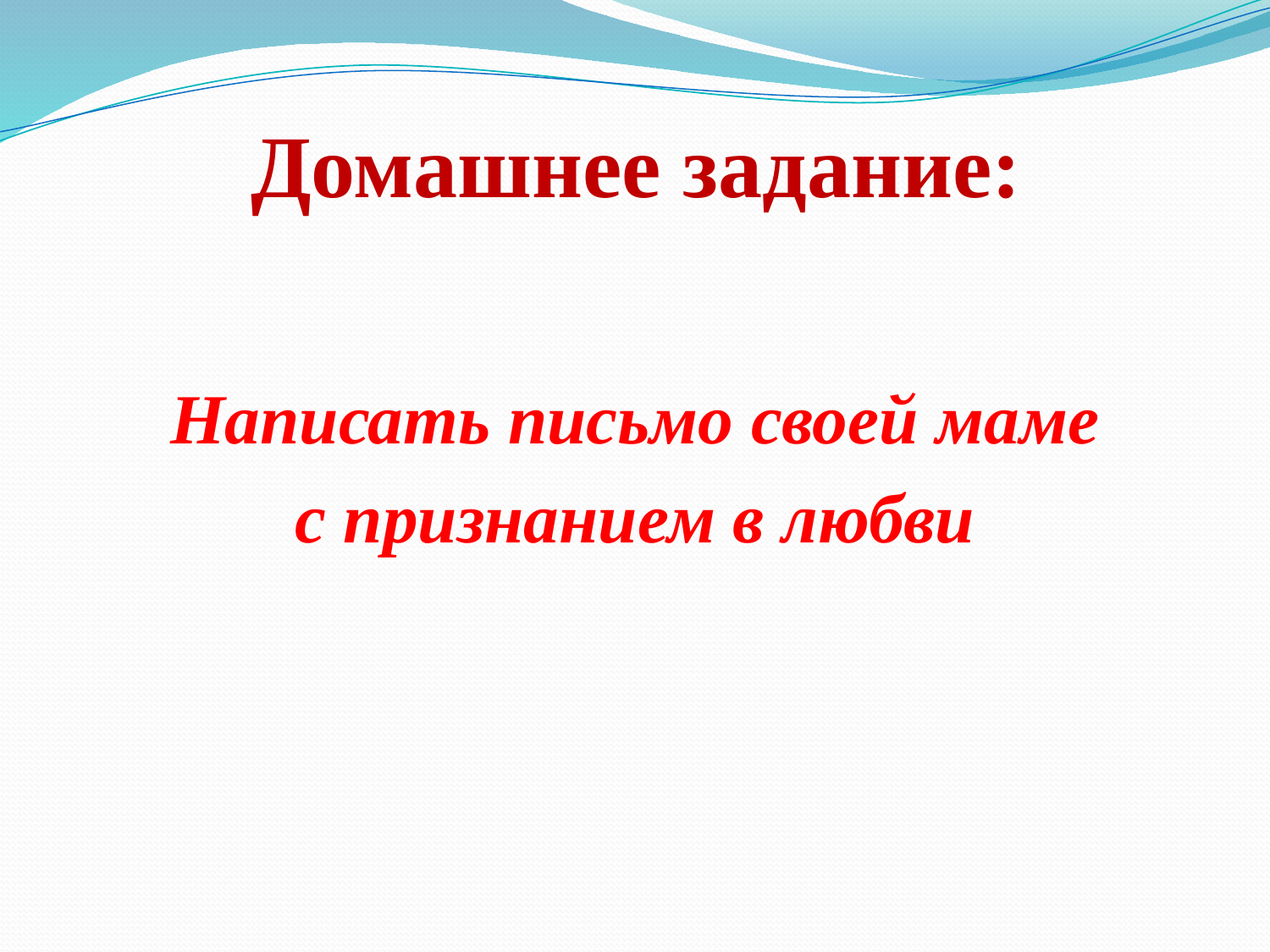

# Домашнее задание:

Написать письмо своей маме
с признанием в любви